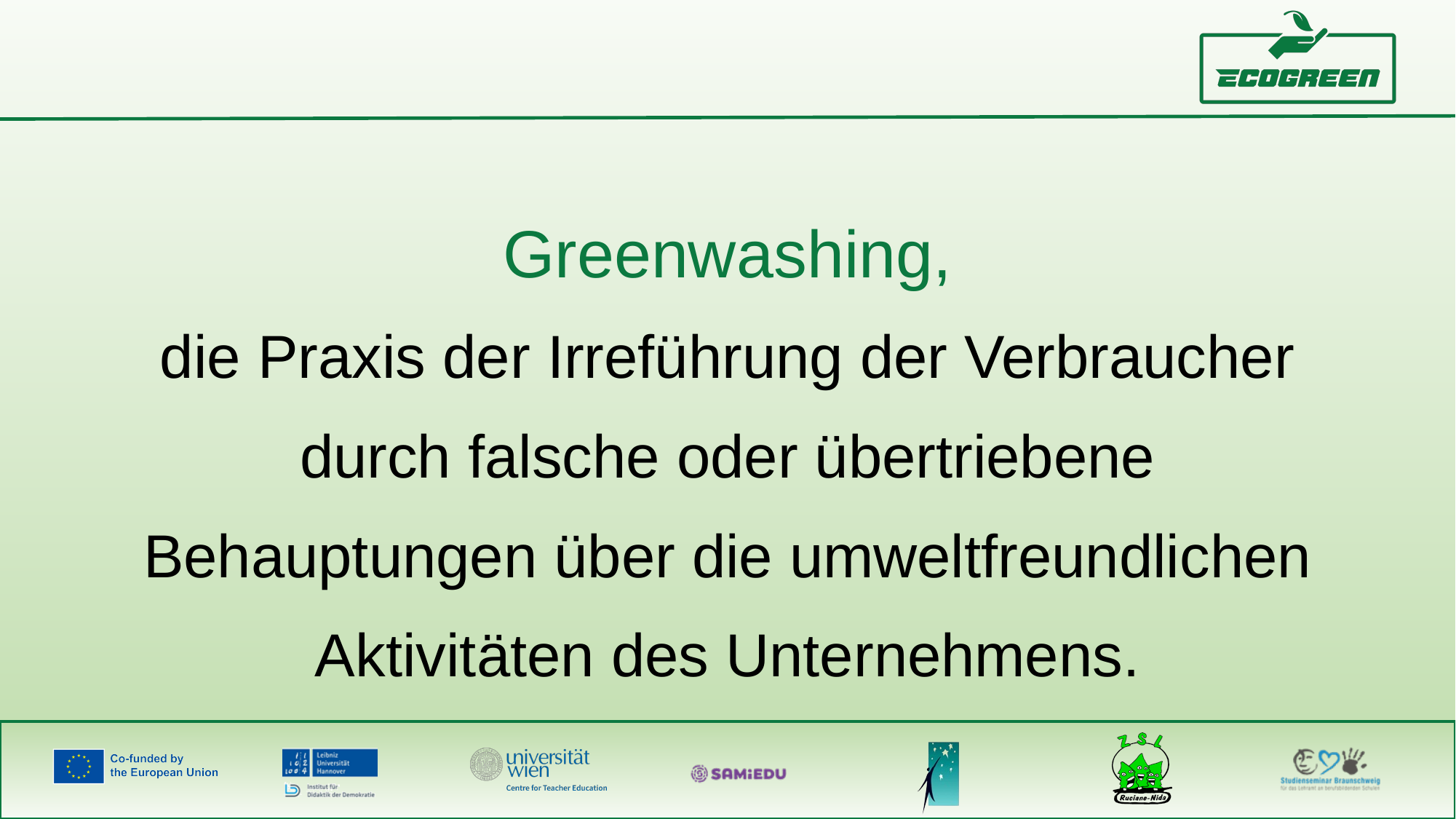

Greenwashing,
die Praxis der Irreführung der Verbraucher durch falsche oder übertriebene Behauptungen über die umweltfreundlichen Aktivitäten des Unternehmens.